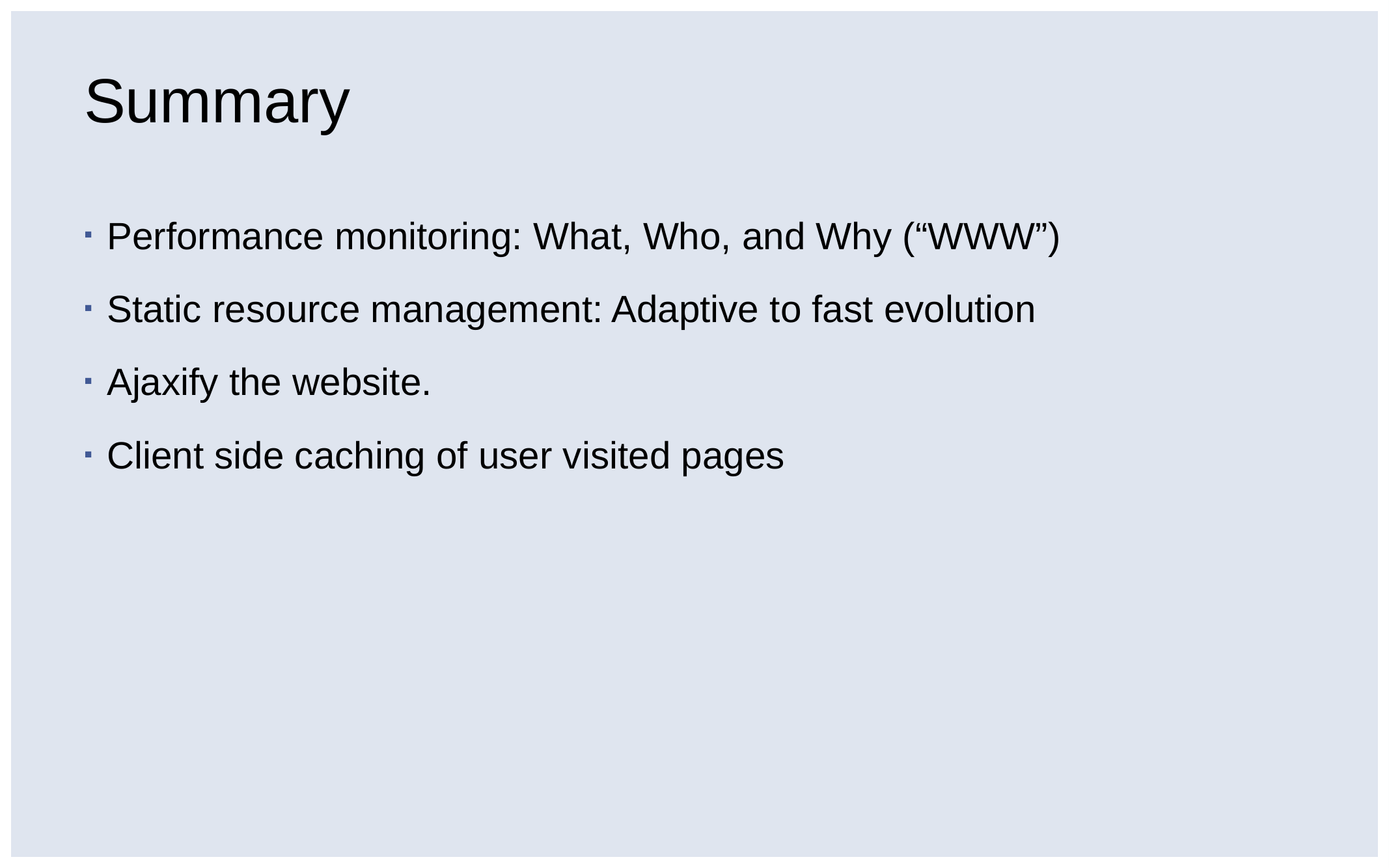

# Summary

Performance monitoring: What, Who, and Why (“WWW”)
Static resource management: Adaptive to fast evolution
Ajaxify the website.
Client side caching of user visited pages